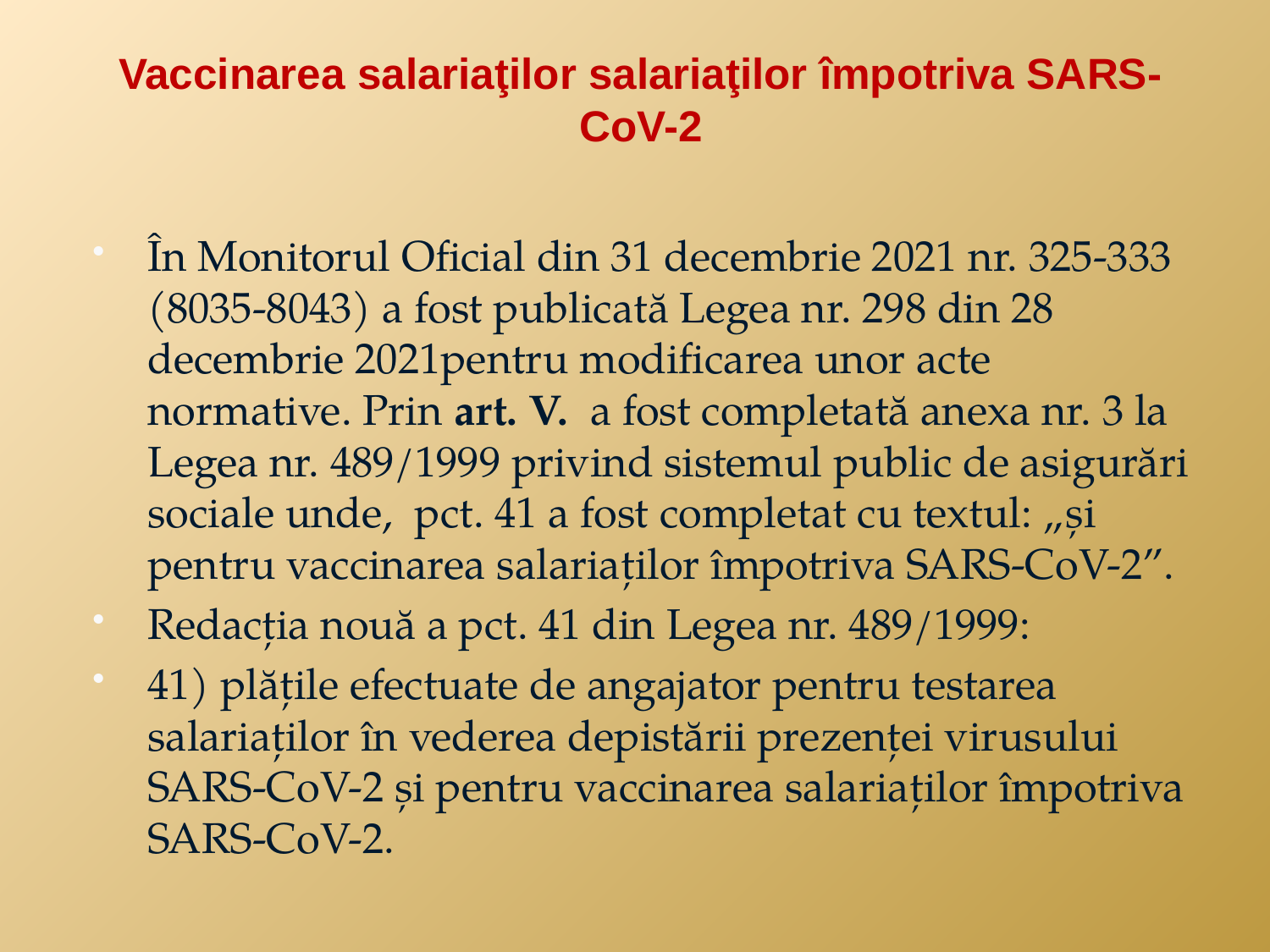

# Vaccinarea salariaţilor salariaţilor împotriva SARS-CoV-2
În Monitorul Oficial din 31 decembrie 2021 nr. 325-333 (8035-8043) a fost publicată Legea nr. 298 din 28 decembrie 2021pentru modificarea unor acte normative. Prin art. V.  a fost completată anexa nr. 3 la Legea nr. 489/1999 privind sistemul public de asigurări sociale unde,  pct. 41 a fost completat cu textul: „şi pentru vaccinarea salariaţilor împotriva SARS-CoV-2”.
Redacţia nouă a pct. 41 din Legea nr. 489/1999:
41) plățile efectuate de angajator pentru testarea salariaților în vederea depistării prezenței virusului SARS-CoV-2 şi pentru vaccinarea salariaţilor împotriva SARS-CoV-2.